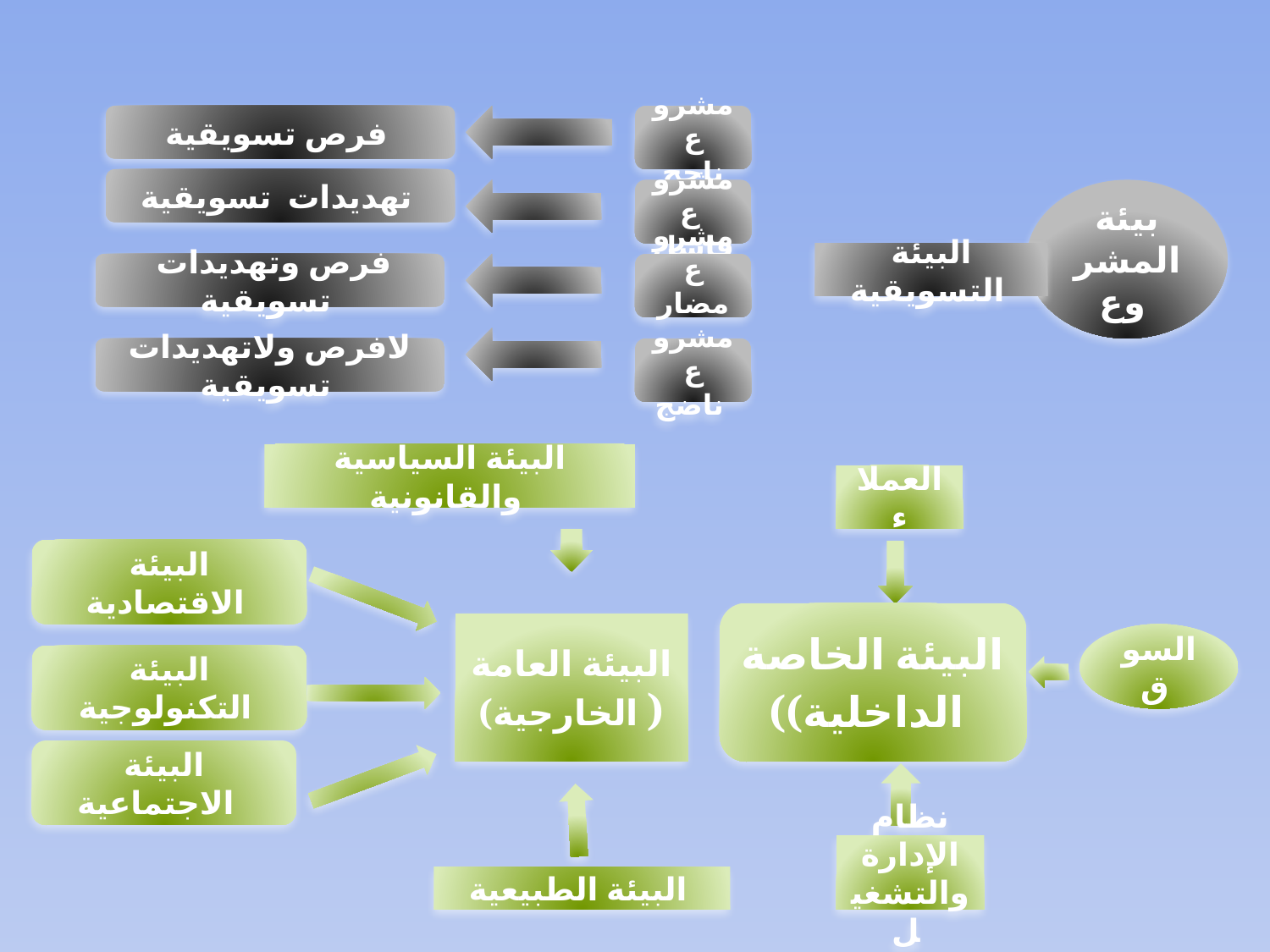

فرص تسويقية

مشروع ناجح
تهديدات  تسويقية

مشروع
فاشل
بيئة المشروع
البيئة التسويقية
فرص وتهديدات  تسويقية

مشروع مضارب

لافرص ولاتهديدات تسويقية
مشروع ناضج
البيئة السياسية والقانونية
العملاء

البيئة الاقتصادية

البيئة الخاصة
((الداخلية
البيئة العامة
(الخارجية )
السوق
البيئة التكنولوجية

البيئة الاجتماعية

نظام الإدارة والتشغيل
البيئة الطبيعية
الدكتور عيسى قداده
53